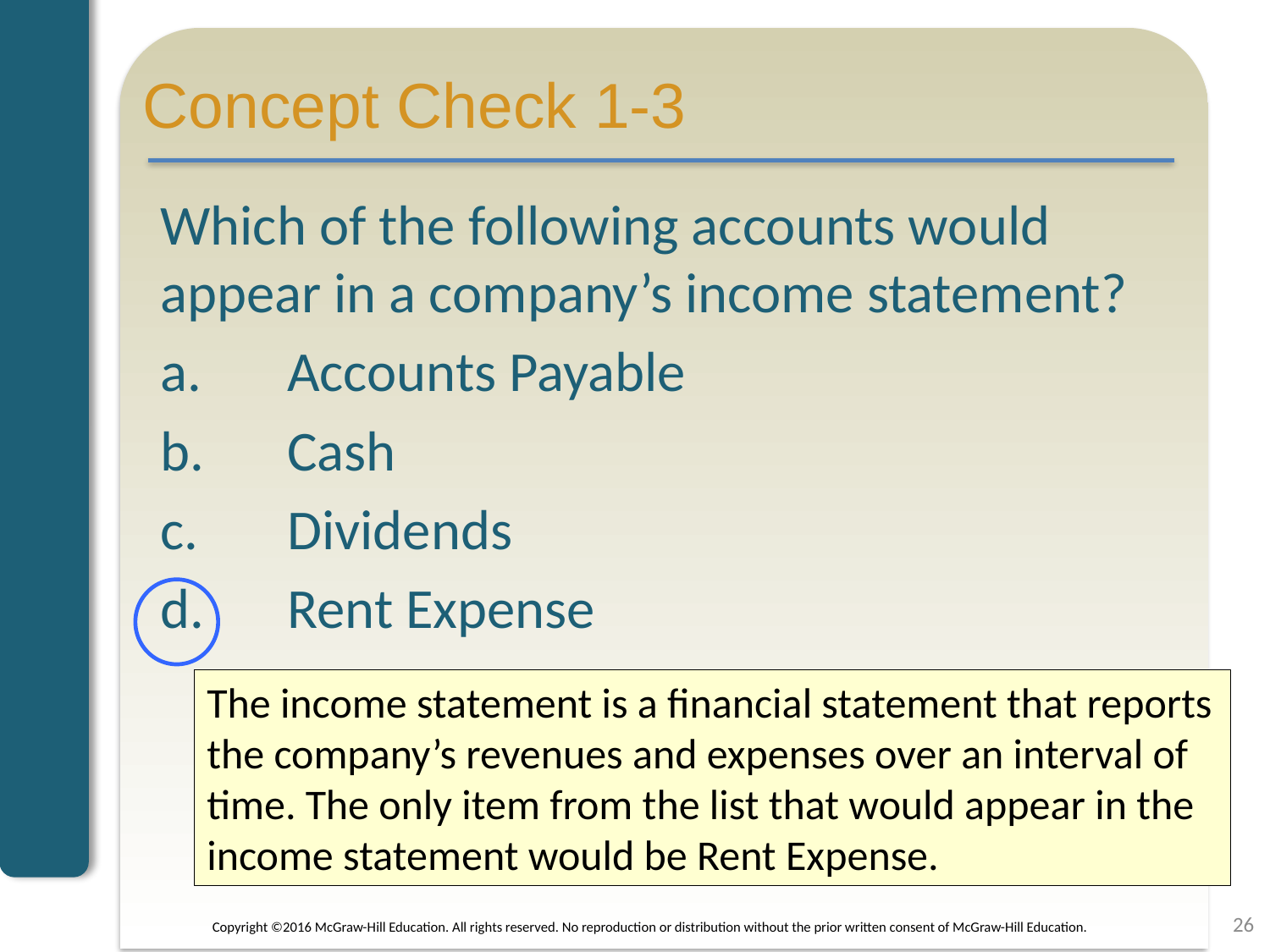

# Concept Check 1-3
Which of the following accounts would appear in a company’s income statement?
a.	Accounts Payable
b.	Cash
c.	Dividends
d.	Rent Expense

The income statement is a financial statement that reports the company’s revenues and expenses over an interval of time. The only item from the list that would appear in the income statement would be Rent Expense.
26
Copyright ©2016 McGraw-Hill Education. All rights reserved. No reproduction or distribution without the prior written consent of McGraw-Hill Education.